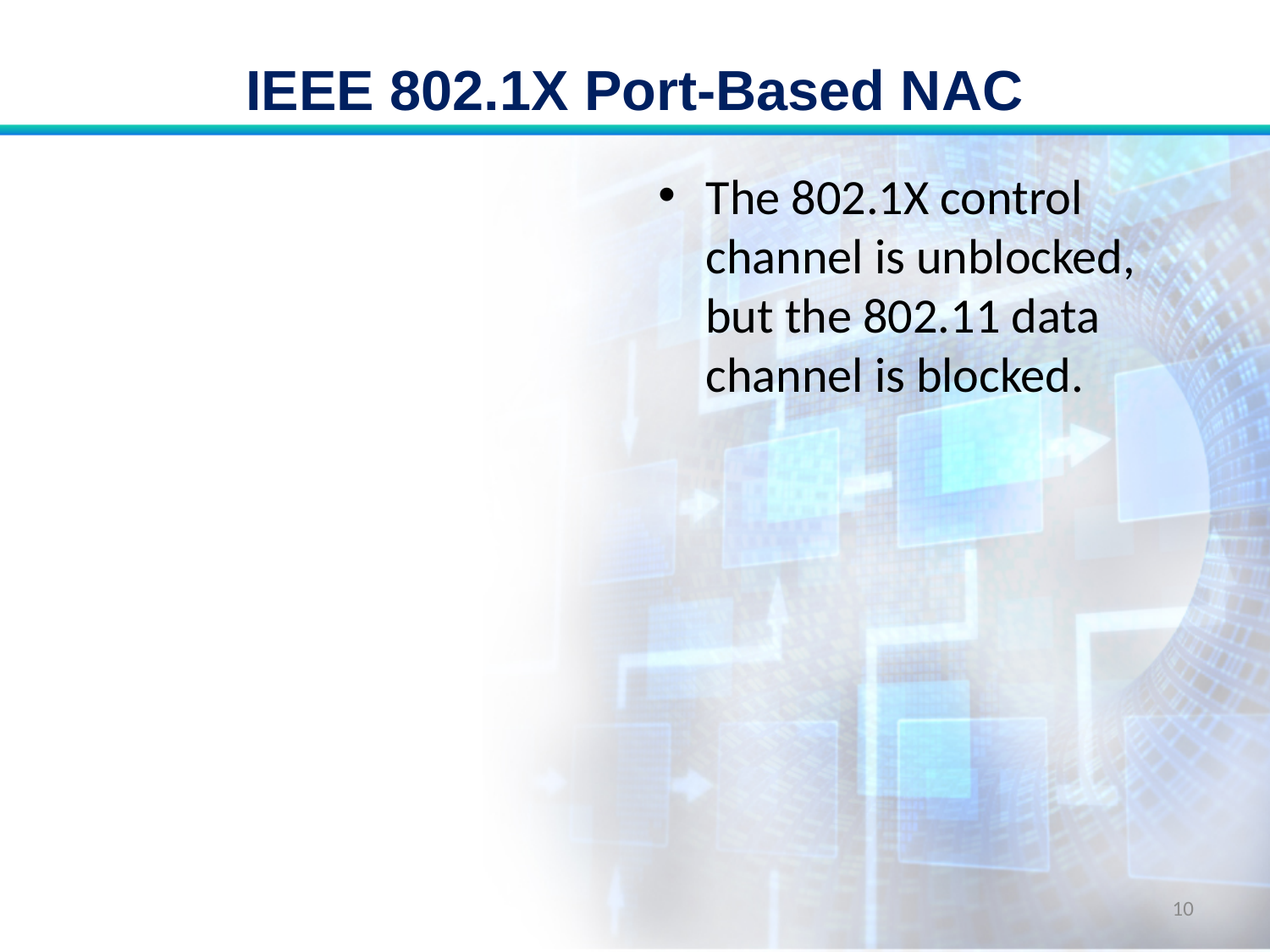

# IEEE 802.1X Port-Based NAC
The 802.1X control channel is unblocked, but the 802.11 data channel is blocked.
10